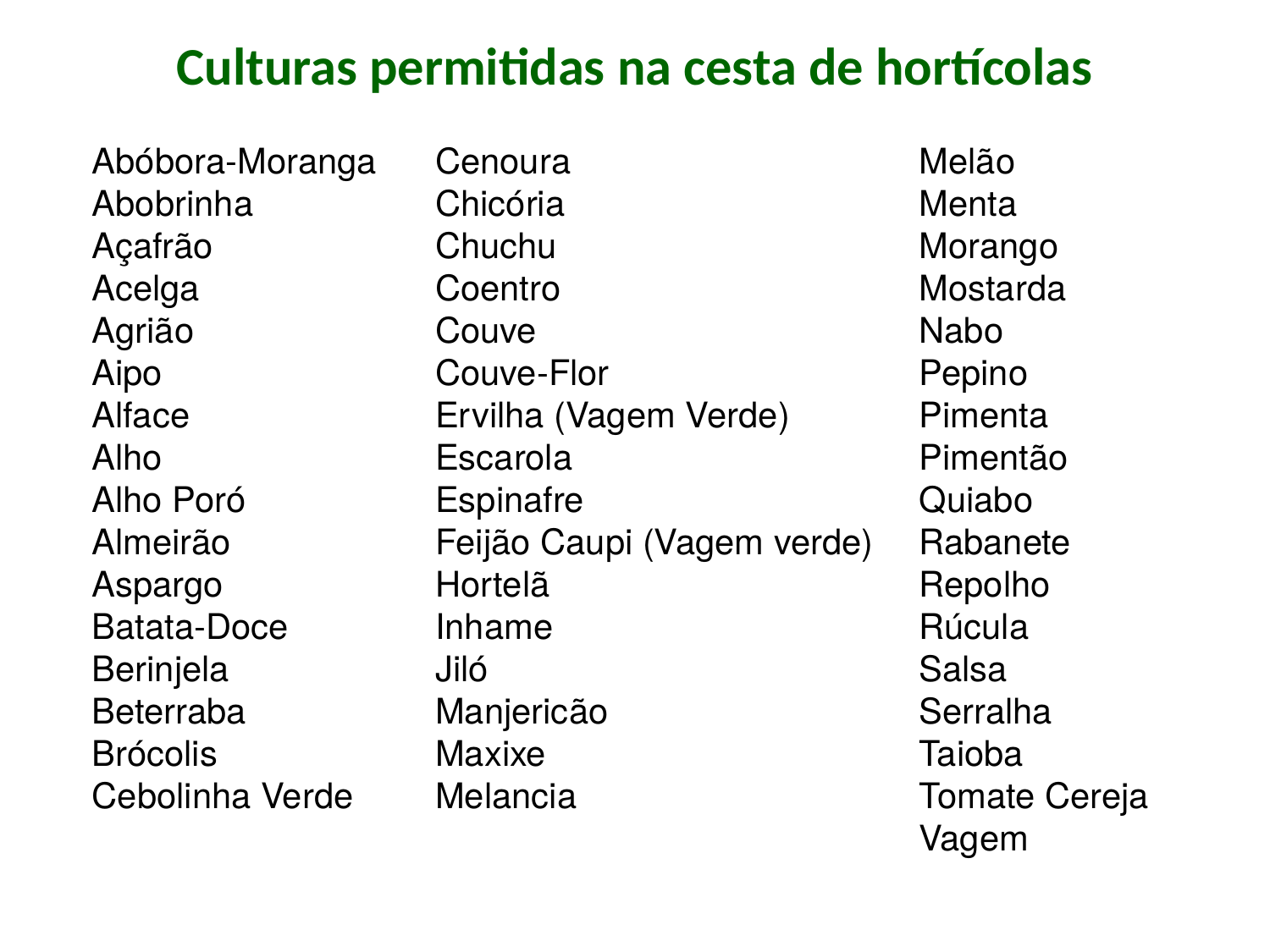

Culturas permitidas na cesta de hortícolas
Abóbora-Moranga
Abobrinha
Açafrão
Acelga
Agrião
Aipo
Alface
Alho
Alho Poró
Almeirão
Aspargo
Batata-Doce
Berinjela
Beterraba
Brócolis
Cebolinha Verde

Cenoura
Chicória
Chuchu
Coentro
Couve
Couve-Flor
Ervilha (Vagem Verde)
Escarola
Espinafre
Feijão Caupi (Vagem verde)
Hortelã
Inhame
Jiló
Manjericão
Maxixe
Melancia

Melão
Menta
Morango
Mostarda
Nabo
Pepino
Pimenta
Pimentão
Quiabo
Rabanete Repolho
Rúcula
Salsa
Serralha
Taioba
Tomate Cereja
Vagem